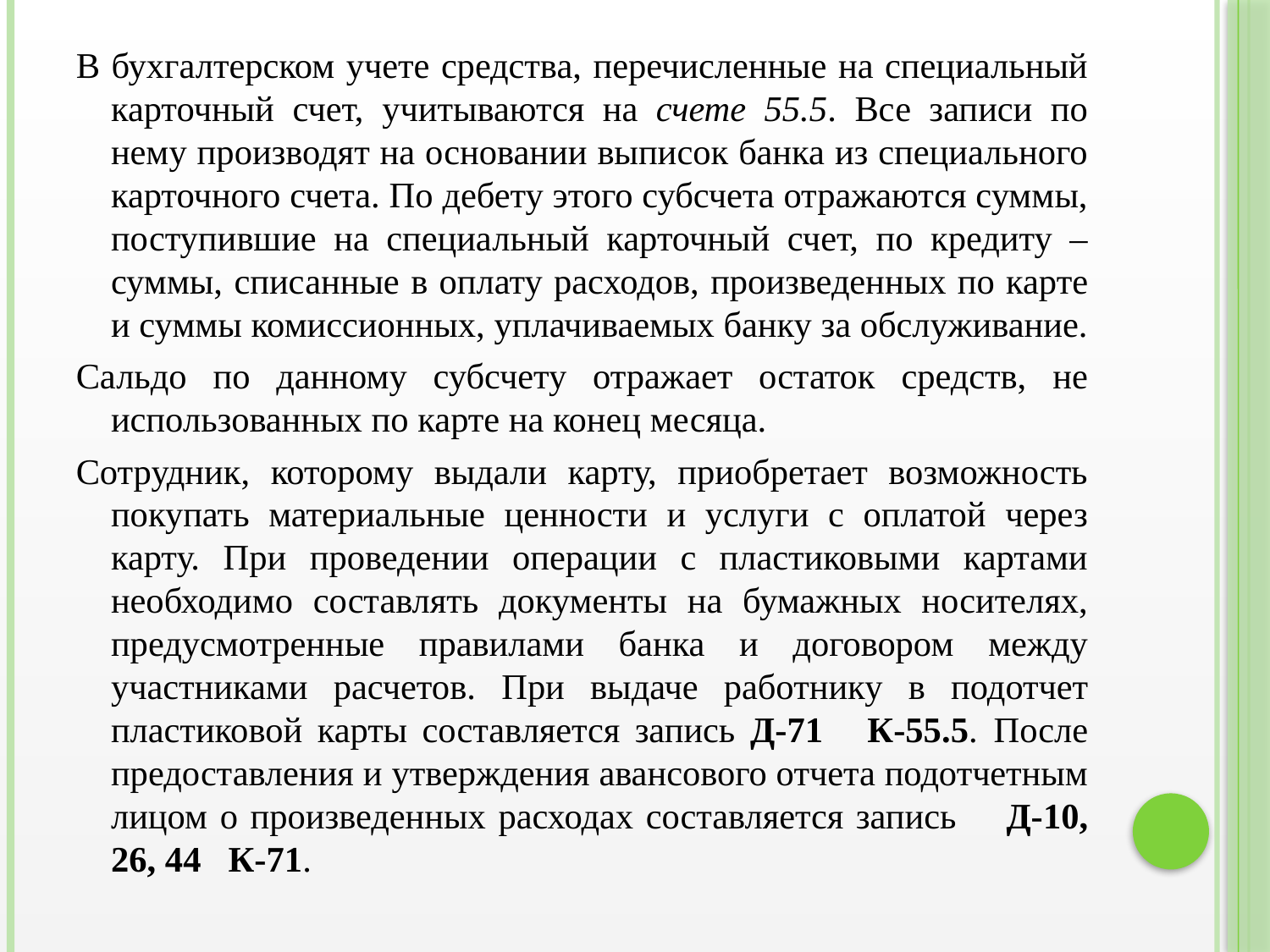

В бухгалтерском учете средства, перечисленные на специальный карточный счет, учитываются на счете 55.5. Все записи по нему производят на основании выписок банка из специального карточного счета. По дебету этого субсчета отражаются суммы, поступившие на специальный карточный счет, по кредиту – суммы, списанные в оплату расходов, произведенных по карте и суммы комиссионных, уплачиваемых банку за обслуживание.
Сальдо по данному субсчету отражает остаток средств, не использованных по карте на конец месяца.
Сотрудник, которому выдали карту, приобретает возможность покупать материальные ценности и услуги с оплатой через карту. При проведении операции с пластиковыми картами необходимо составлять документы на бумажных носителях, предусмотренные правилами банка и договором между участниками расчетов. При выдаче работнику в подотчет пластиковой карты составляется запись Д-71   К-55.5. После предоставления и утверждения авансового отчета подотчетным лицом о произведенных расходах составляется запись    Д-10, 26, 44   К-71.